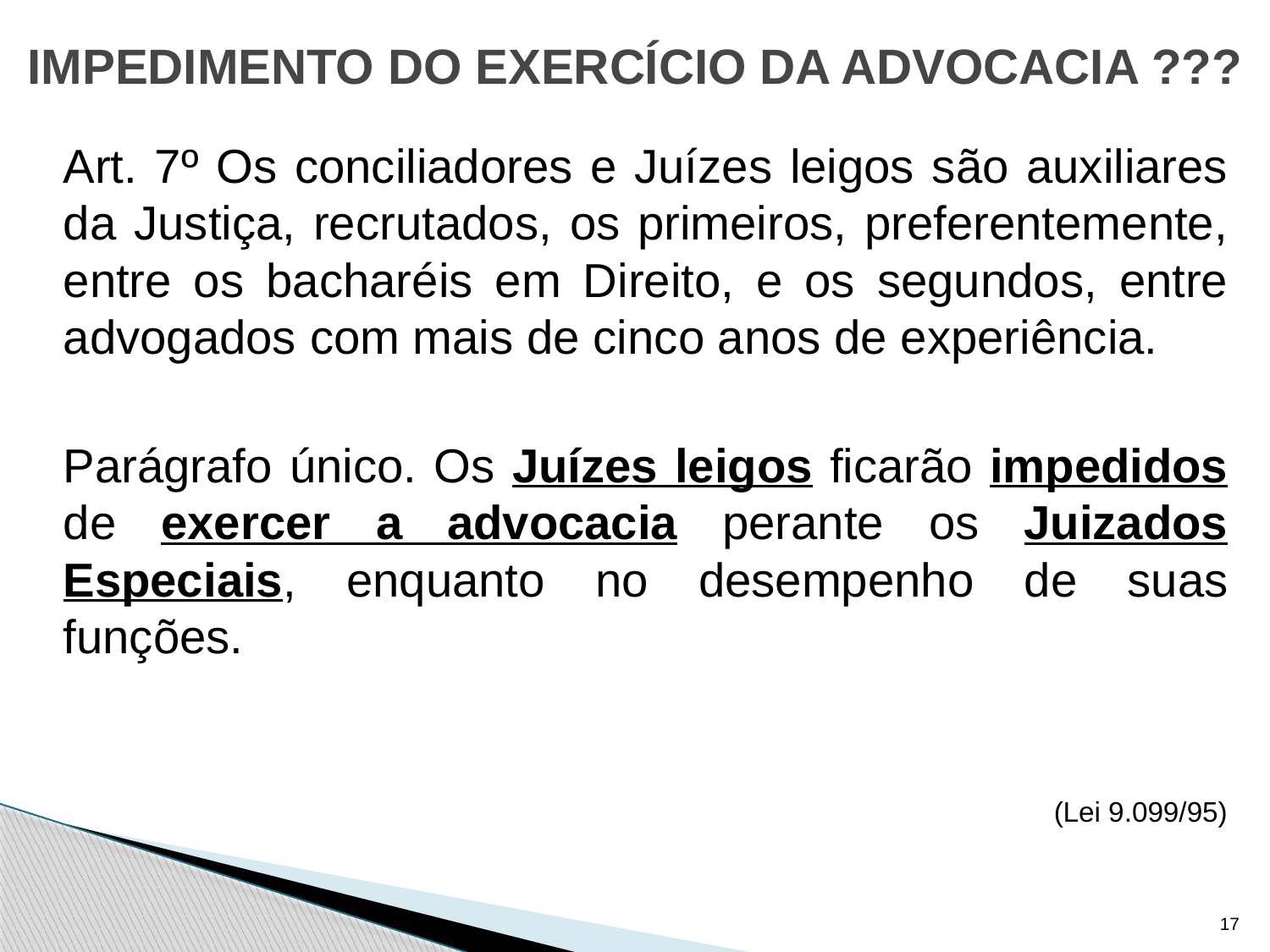

# IMPEDIMENTO DO EXERCÍCIO DA ADVOCACIA ???
	Art. 7º Os conciliadores e Juízes leigos são auxiliares da Justiça, recrutados, os primeiros, preferentemente, entre os bacharéis em Direito, e os segundos, entre advogados com mais de cinco anos de experiência.

	Parágrafo único. Os Juízes leigos ficarão impedidos de exercer a advocacia perante os Juizados Especiais, enquanto no desempenho de suas funções.

(Lei 9.099/95)
17